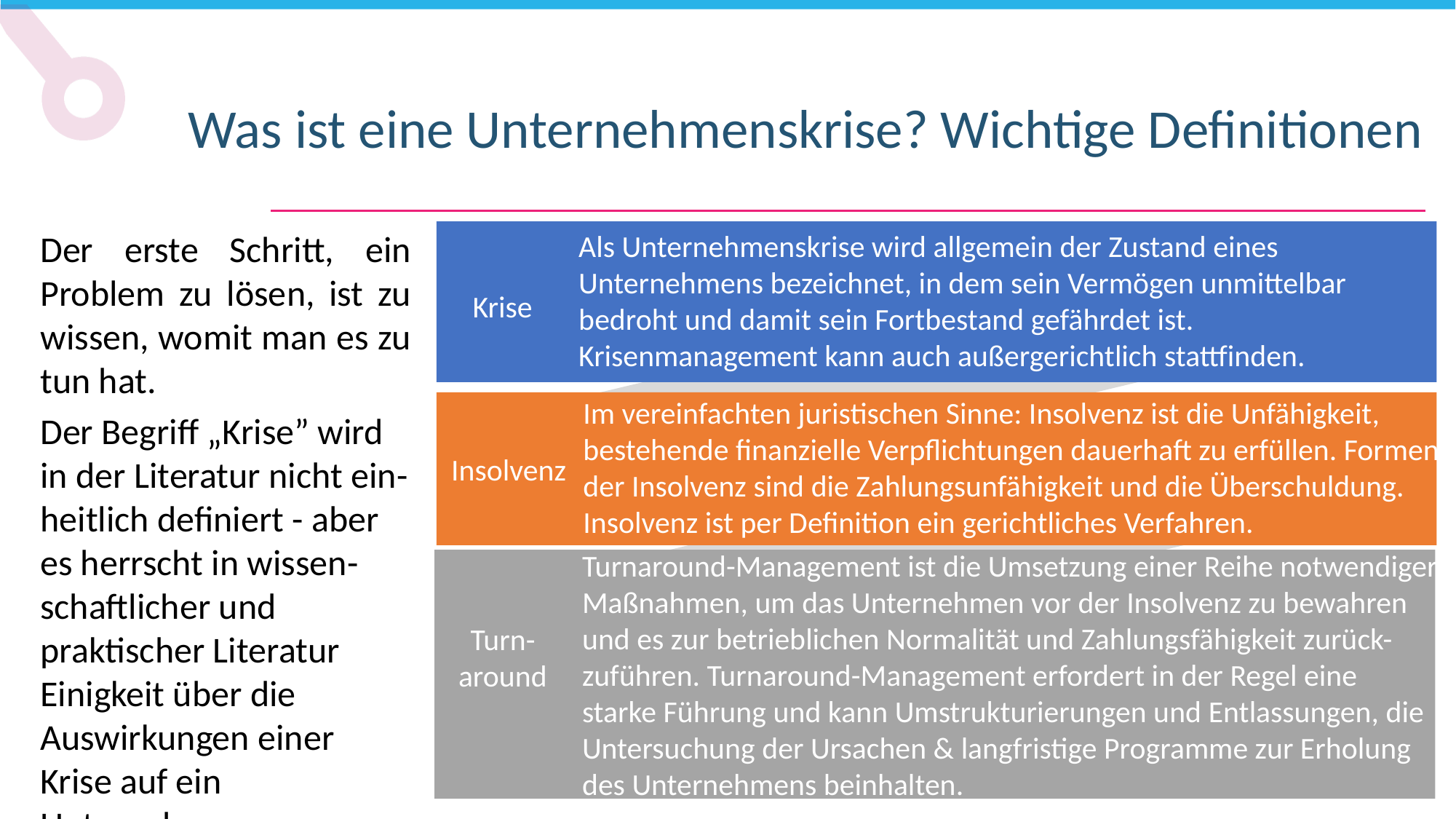

s
Was ist eine Unternehmenskrise? Wichtige Definitionen
Als Unternehmenskrise wird allgemein der Zustand eines Unternehmens bezeichnet, in dem sein Vermögen unmittelbar bedroht und damit sein Fortbestand gefährdet ist. Krisenmanagement kann auch außergerichtlich stattfinden.
Der erste Schritt, ein Problem zu lösen, ist zu wissen, womit man es zu tun hat.
Der Begriff „Krise” wird in der Literatur nicht ein-heitlich definiert - aber es herrscht in wissen-schaftlicher und praktischer Literatur Einigkeit über die Auswirkungen einer Krise auf ein Unternehmen.

Krise
Im vereinfachten juristischen Sinne: Insolvenz ist die Unfähigkeit, bestehende finanzielle Verpflichtungen dauerhaft zu erfüllen. Formen der Insolvenz sind die Zahlungsunfähigkeit und die Überschuldung. Insolvenz ist per Definition ein gerichtliches Verfahren.

Insolvenz
Turnaround-Management ist die Umsetzung einer Reihe notwendiger Maßnahmen, um das Unternehmen vor der Insolvenz zu bewahren und es zur betrieblichen Normalität und Zahlungsfähigkeit zurück-zuführen. Turnaround-Management erfordert in der Regel eine starke Führung und kann Umstrukturierungen und Entlassungen, die Untersuchung der Ursachen & langfristige Programme zur Erholung des Unternehmens beinhalten.

Turn-
around